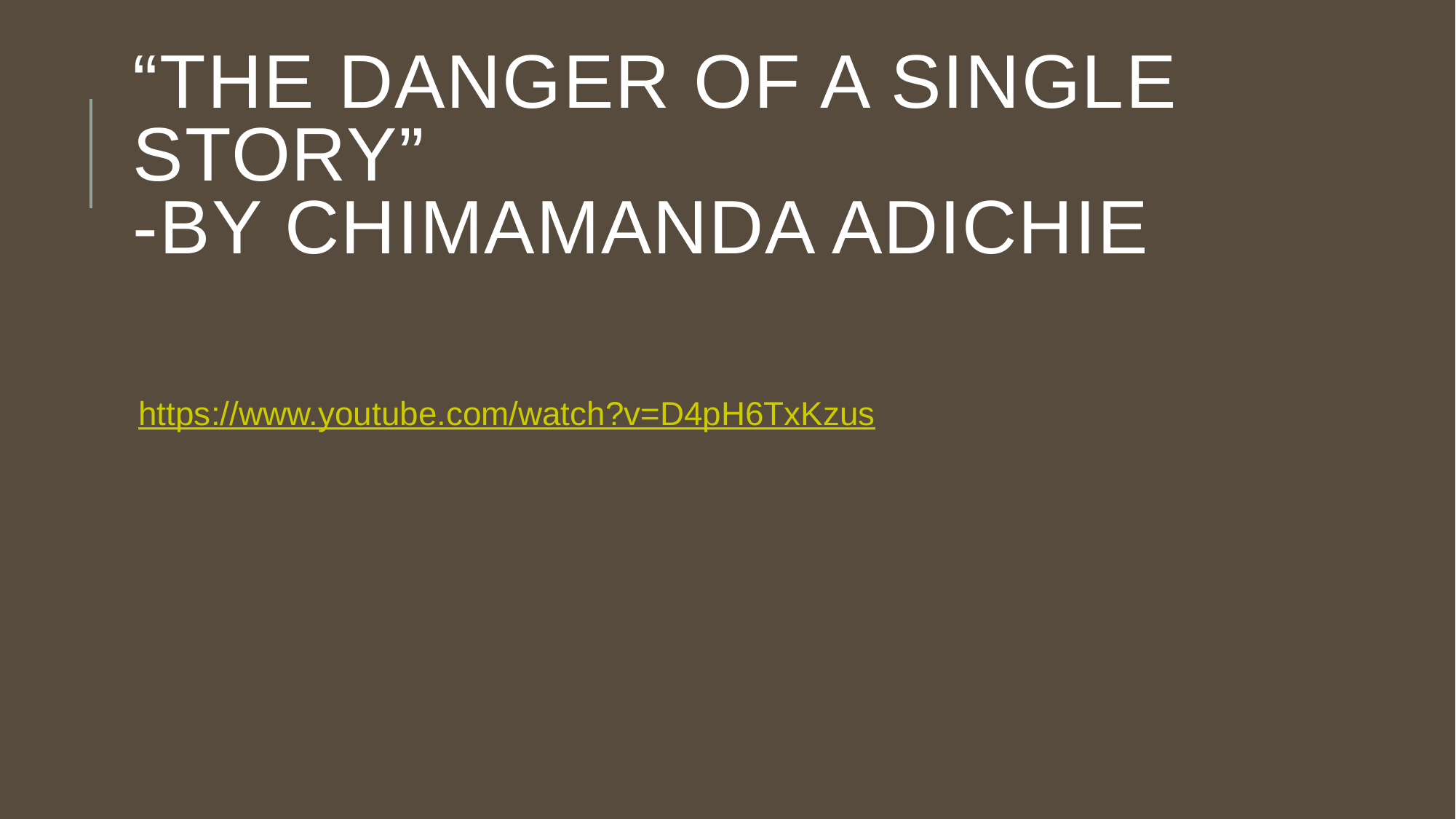

# “The Danger Of a Single story” -by Chimamanda Adichie

https://www.youtube.com/watch?v=D4pH6TxKzus